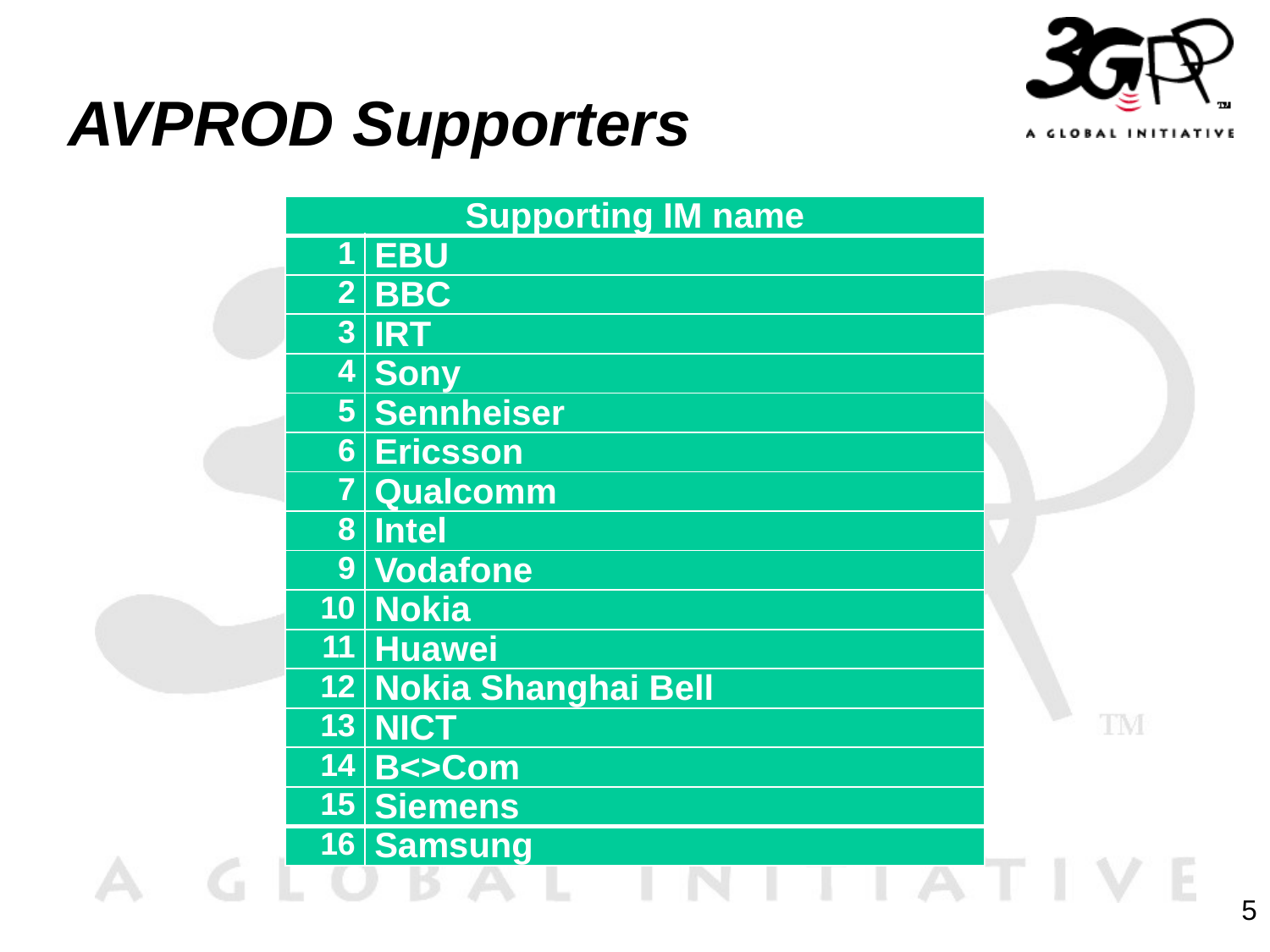

# AVPROD Supporters
| Supporting IM name |  |
| --- | --- |
| 1 | EBU |
| 2 | BBC |
| 3 | IRT |
| 4 | Sony |
| 5 | Sennheiser |
| 6 | Ericsson |
| 7 | Qualcomm |
| 8 | Intel |
| 9 | Vodafone |
| 10 | Nokia |
| 11 | Huawei |
| 12 | Nokia Shanghai Bell |
| 13 | NICT |
| 14 | B<>Com |
| 15 | Siemens |
| 16 | Samsung |
5